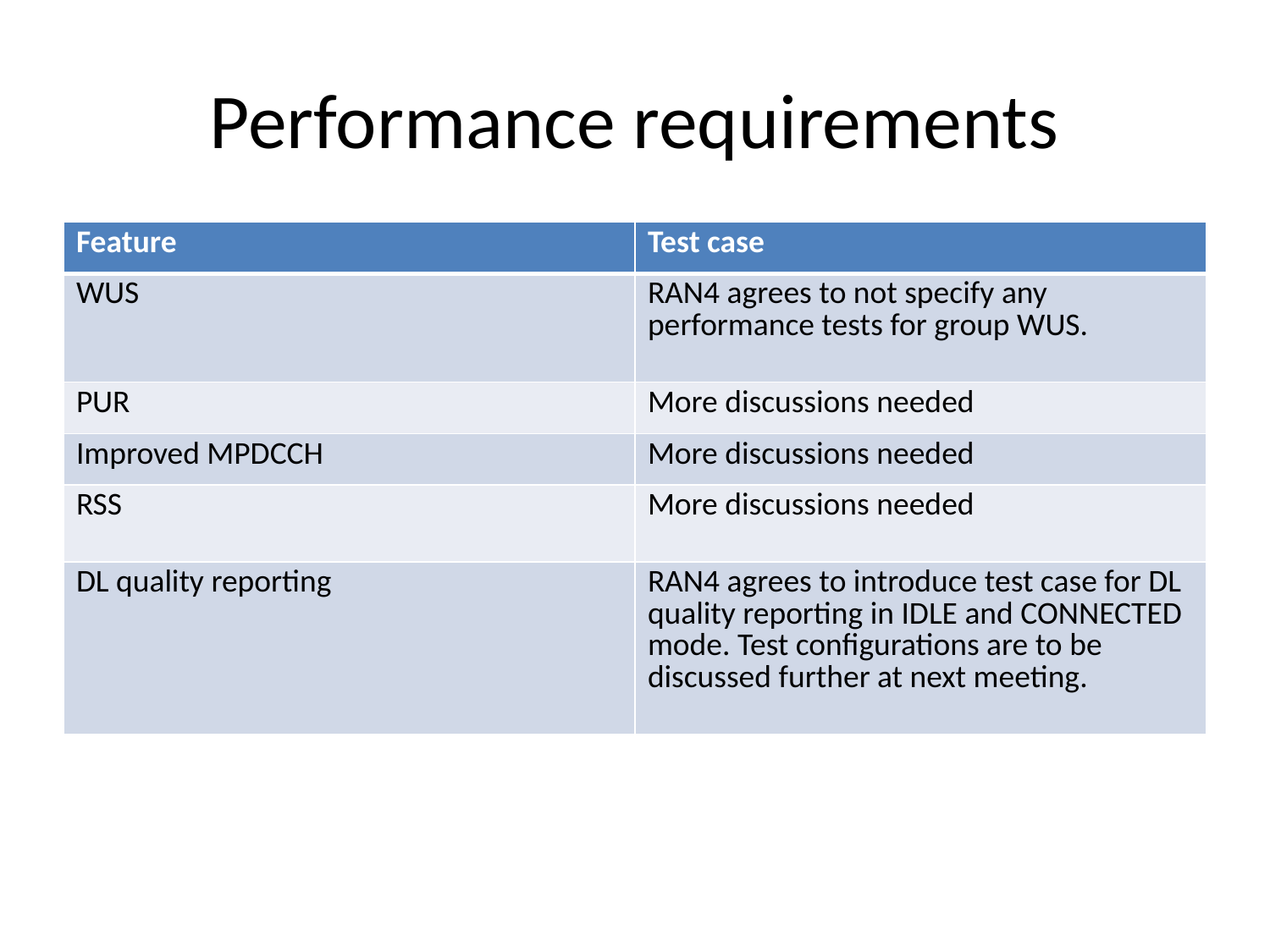

# Performance requirements
| Feature | Test case |
| --- | --- |
| WUS | RAN4 agrees to not specify any performance tests for group WUS. |
| PUR | More discussions needed |
| Improved MPDCCH | More discussions needed |
| RSS | More discussions needed |
| DL quality reporting | RAN4 agrees to introduce test case for DL quality reporting in IDLE and CONNECTED mode. Test configurations are to be discussed further at next meeting. |